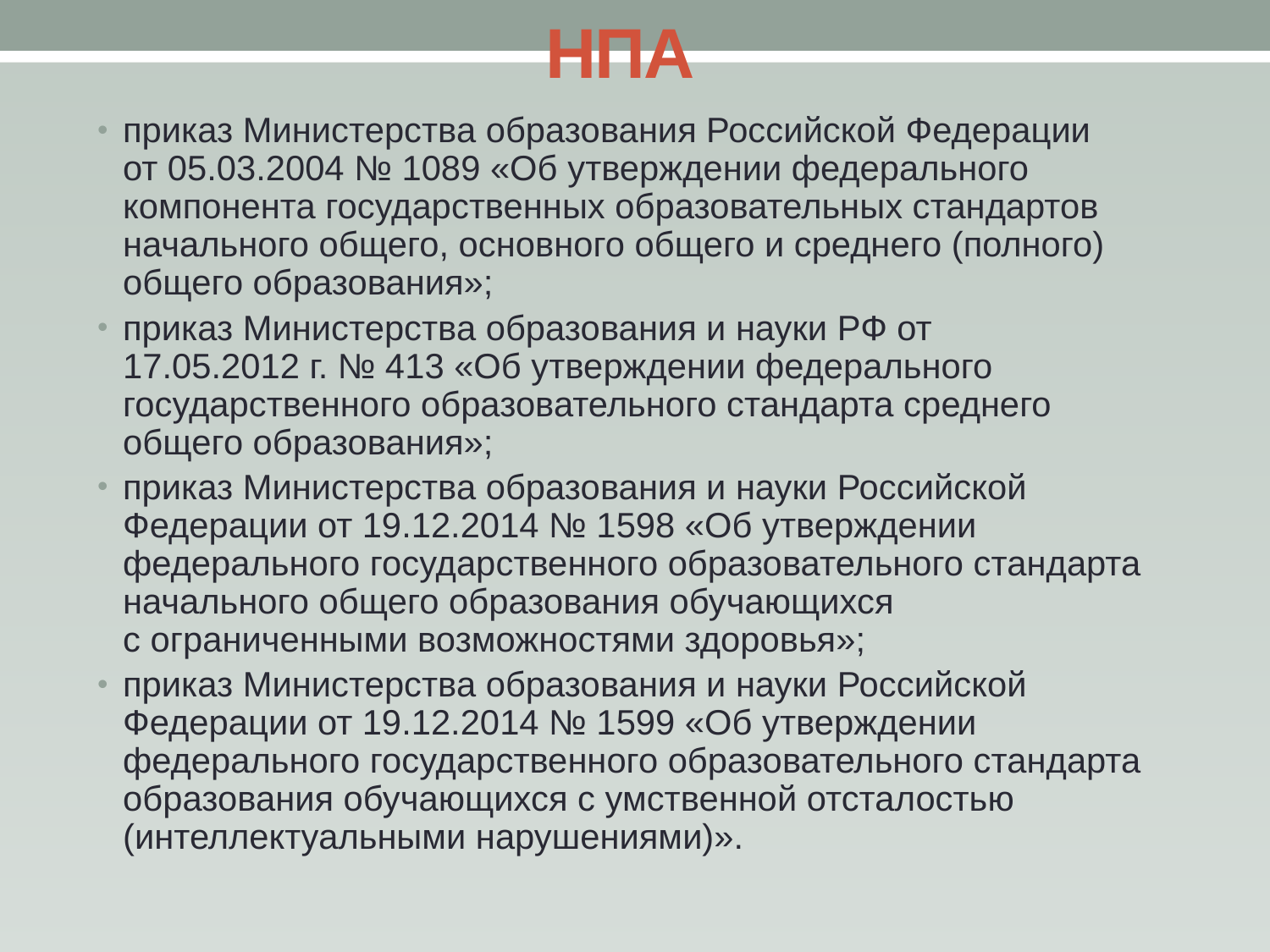

# НПА
приказ Министерства образования Российской Федерации от 05.03.2004 № 1089 «Об утверждении федерального компонента государственных образовательных стандартов начального общего, основного общего и среднего (полного) общего образования»;
приказ Министерства образования и науки РФ от 17.05.2012 г. № 413 «Об утверждении федерального государственного образовательного стандарта среднего общего образования»;
приказ Министерства образования и науки Российской Федерации от 19.12.2014 № 1598 «Об утверждении федерального государственного образовательного стандарта начального общего образования обучающихся с ограниченными возможностями здоровья»;
приказ Министерства образования и науки Российской Федерации от 19.12.2014 № 1599 «Об утверждении федерального государственного образовательного стандарта образования обучающихся с умственной отсталостью (интеллектуальными нарушениями)».